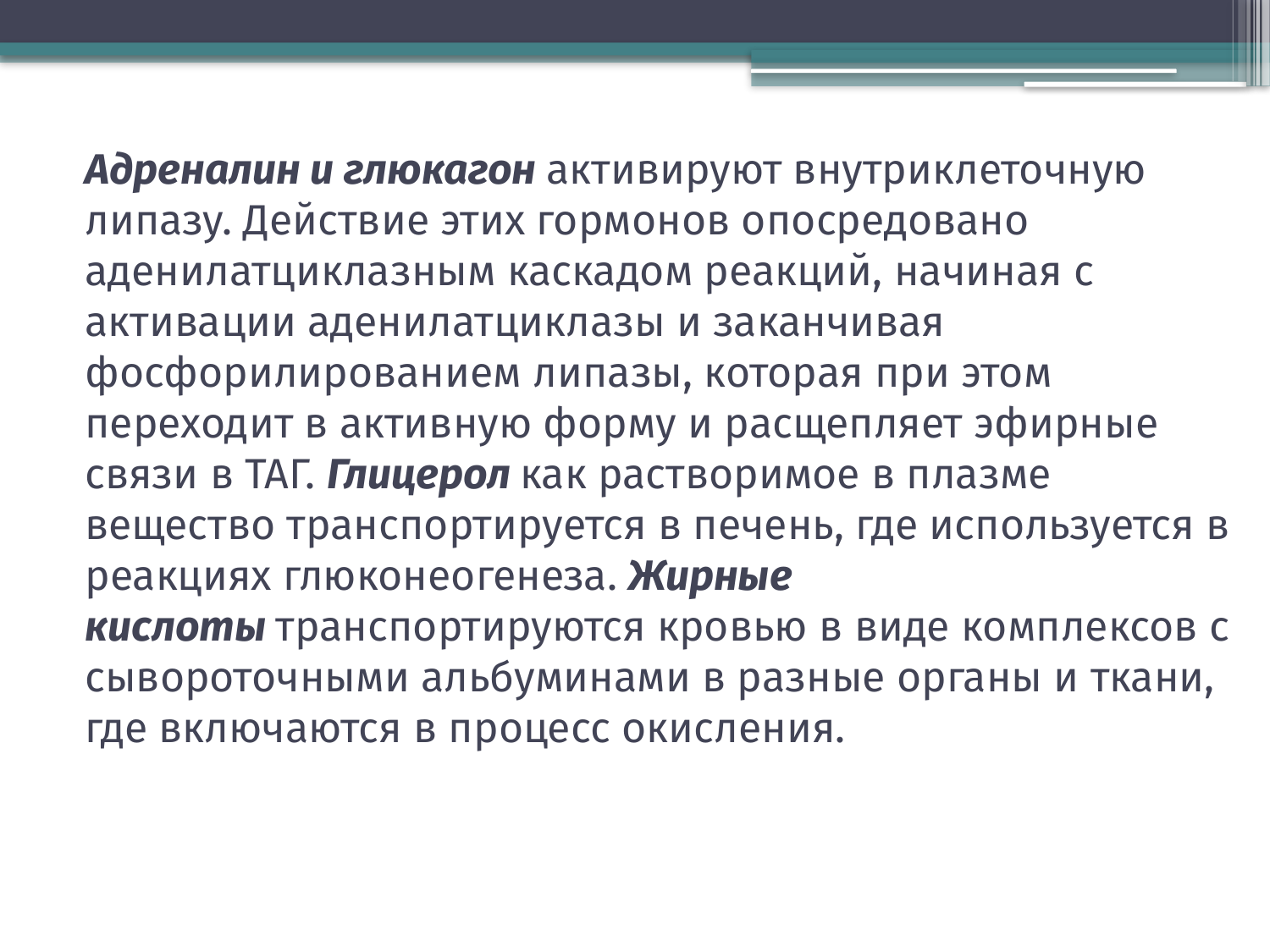

# Адреналин и глюкагон активируют внутриклеточную липазу. Действие этих гормонов опосредовано аденилатциклазным каскадом реакций, начиная с активации аденилатциклазы и заканчивая фосфорилированием липазы, которая при этом переходит в активную форму и расщепляет эфирные связи в ТАГ. Глицерол как растворимое в плазме вещество транспортируется в печень, где используется в реакциях глюконеогенеза. Жирные кислоты транспортируются кровью в виде комплексов с сывороточными альбуминами в разные органы и ткани, где включаются в процесс окисления.